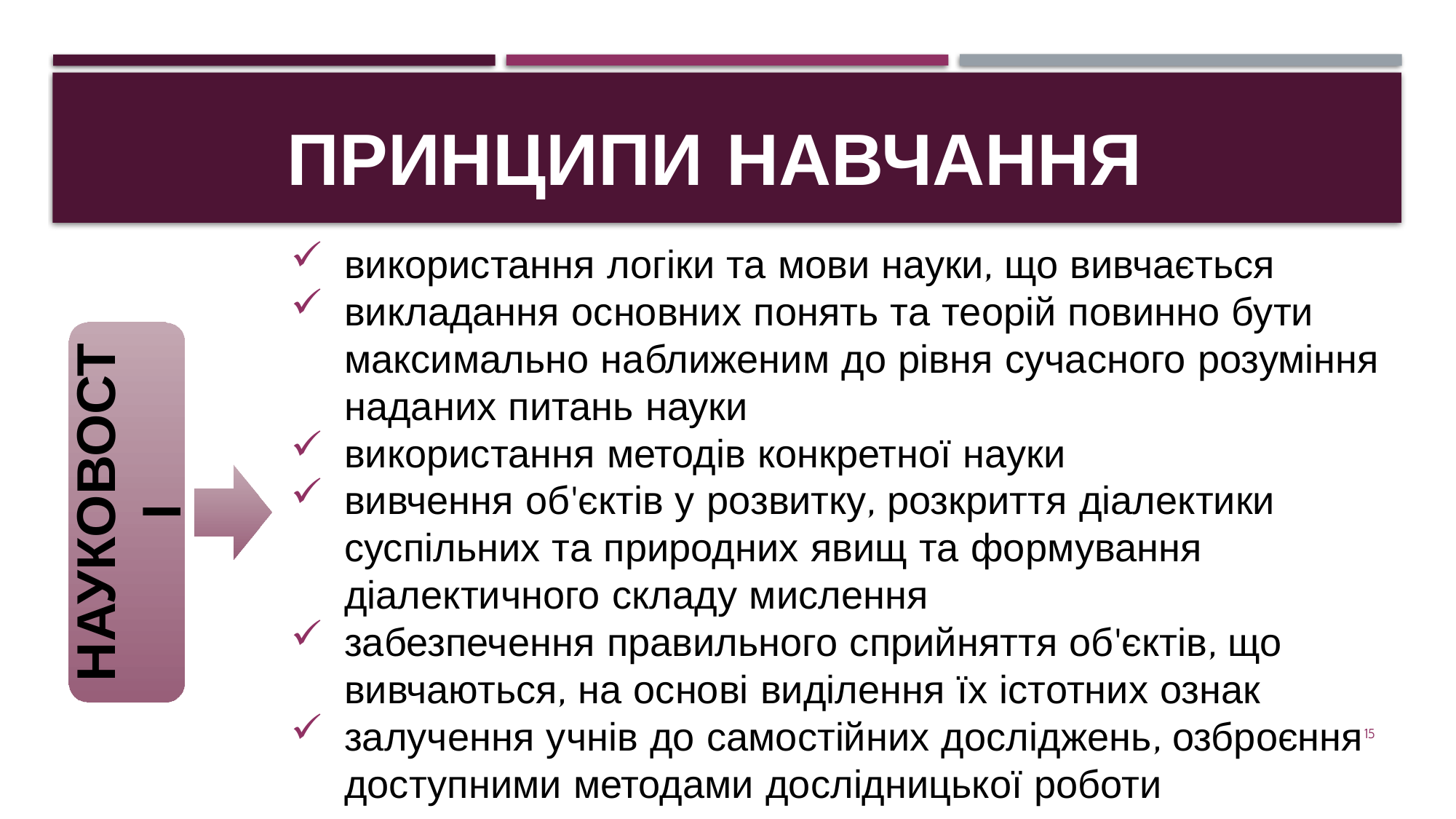

# Принципи навчання
використання логіки та мови науки, що вивчається
викладання основних понять та теорій повинно бути максимально наближеним до рівня сучасного розуміння наданих питань науки
використання методів конкретної науки
вивчення об'єктів у розвитку, розкриття діалектики суспільних та природних явищ та формування діалектичного складу мислення
забезпечення правильного сприйняття об'єктів, що вивчаються, на основі виділення їх істотних ознак
залучення учнів до самостійних досліджень, озброєння доступними методами дослідницької роботи
НАУКОВОСТІ

15